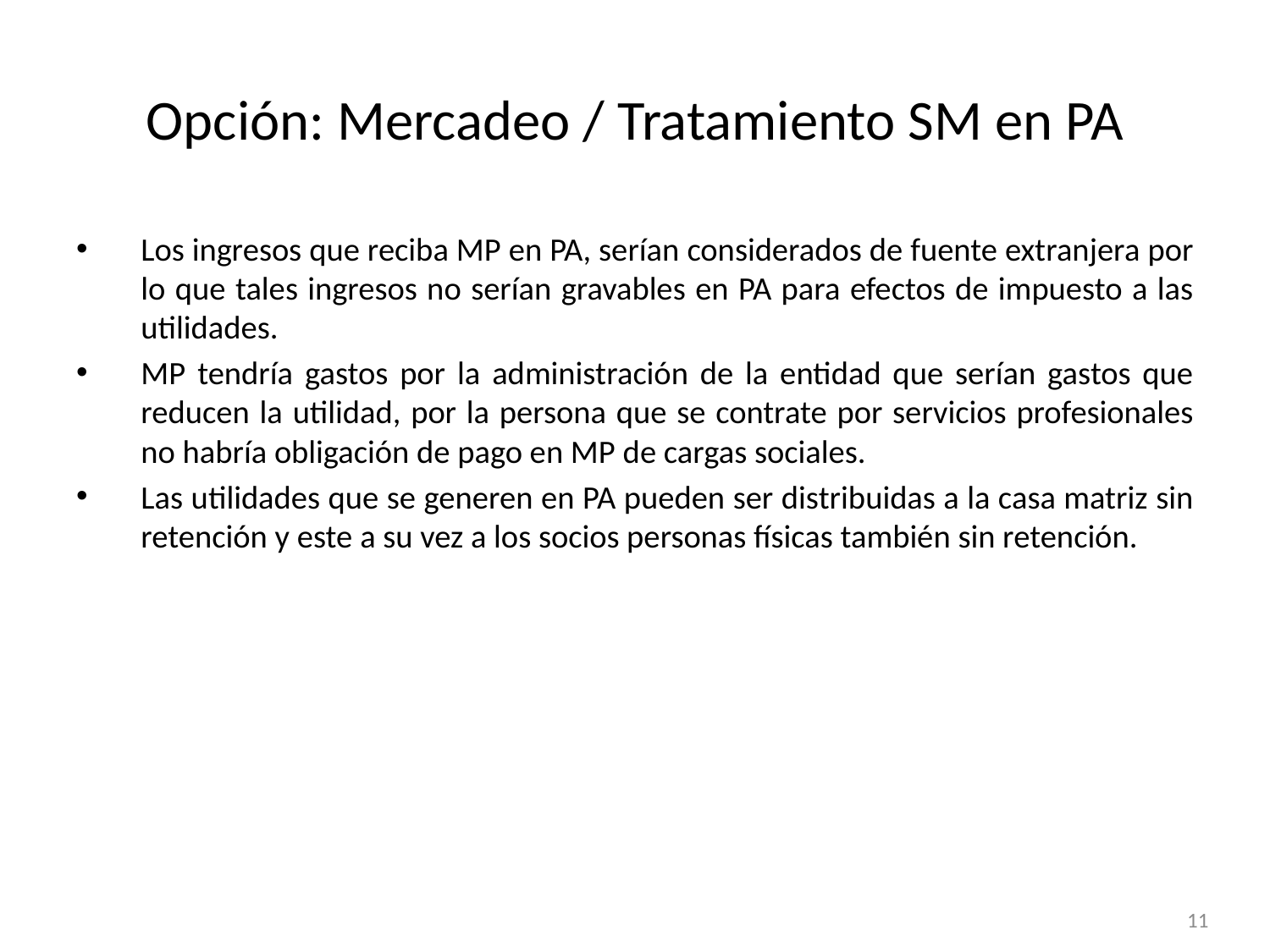

# Opción: Mercadeo / Tratamiento SM en PA
Los ingresos que reciba MP en PA, serían considerados de fuente extranjera por lo que tales ingresos no serían gravables en PA para efectos de impuesto a las utilidades.
MP tendría gastos por la administración de la entidad que serían gastos que reducen la utilidad, por la persona que se contrate por servicios profesionales no habría obligación de pago en MP de cargas sociales.
Las utilidades que se generen en PA pueden ser distribuidas a la casa matriz sin retención y este a su vez a los socios personas físicas también sin retención.

11